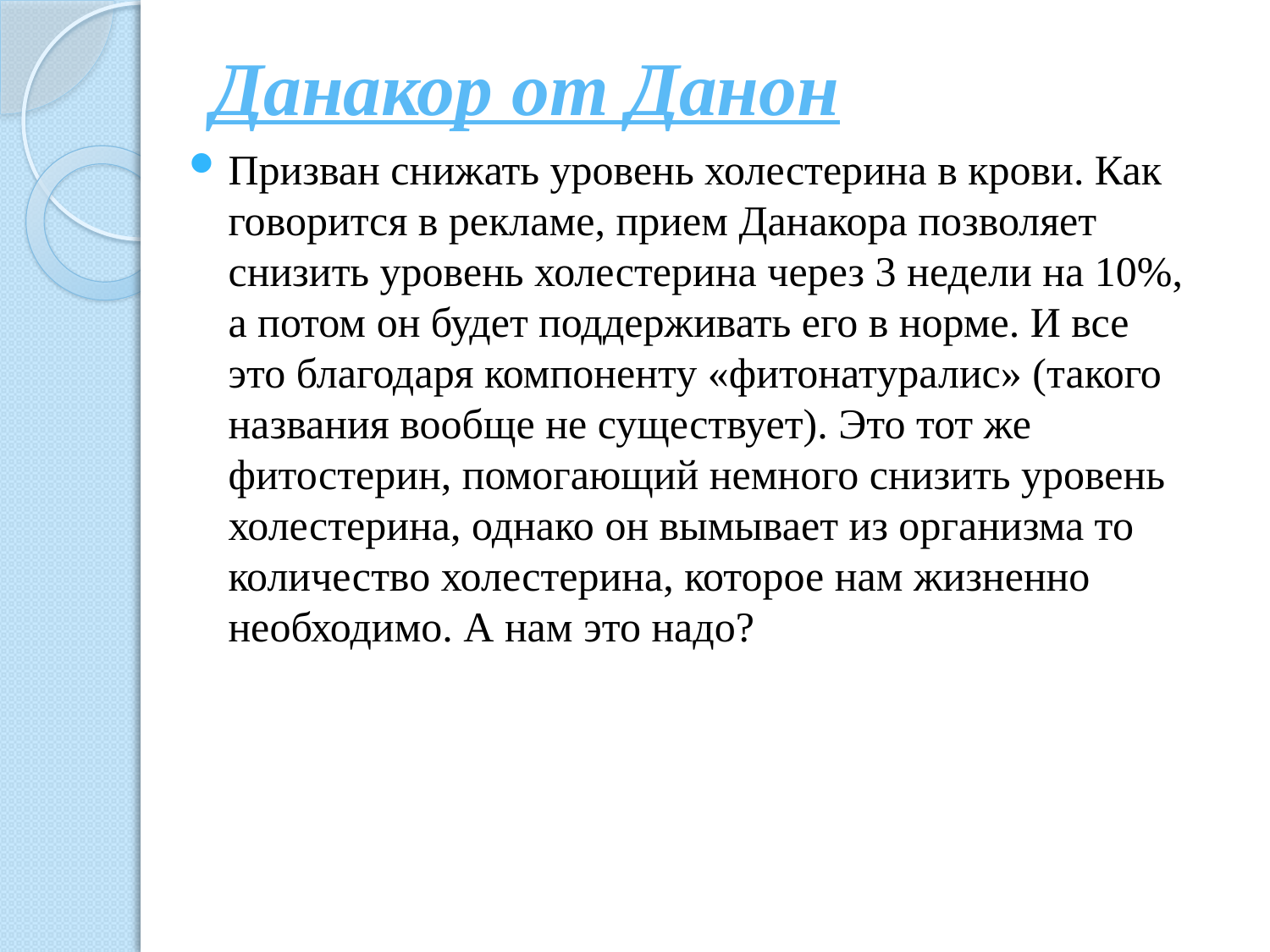

# Данакор от Данон
Призван снижать уровень холестерина в крови. Как говорится в рекламе, прием Данакора позволяет снизить уровень холестерина через 3 недели на 10%, а потом он будет поддерживать его в норме. И все это благодаря компоненту «фитонатуралис» (такого названия вообще не существует). Это тот же фитостерин, помогающий немного снизить уровень холестерина, однако он вымывает из организма то количество холестерина, которое нам жизненно необходимо. А нам это надо?